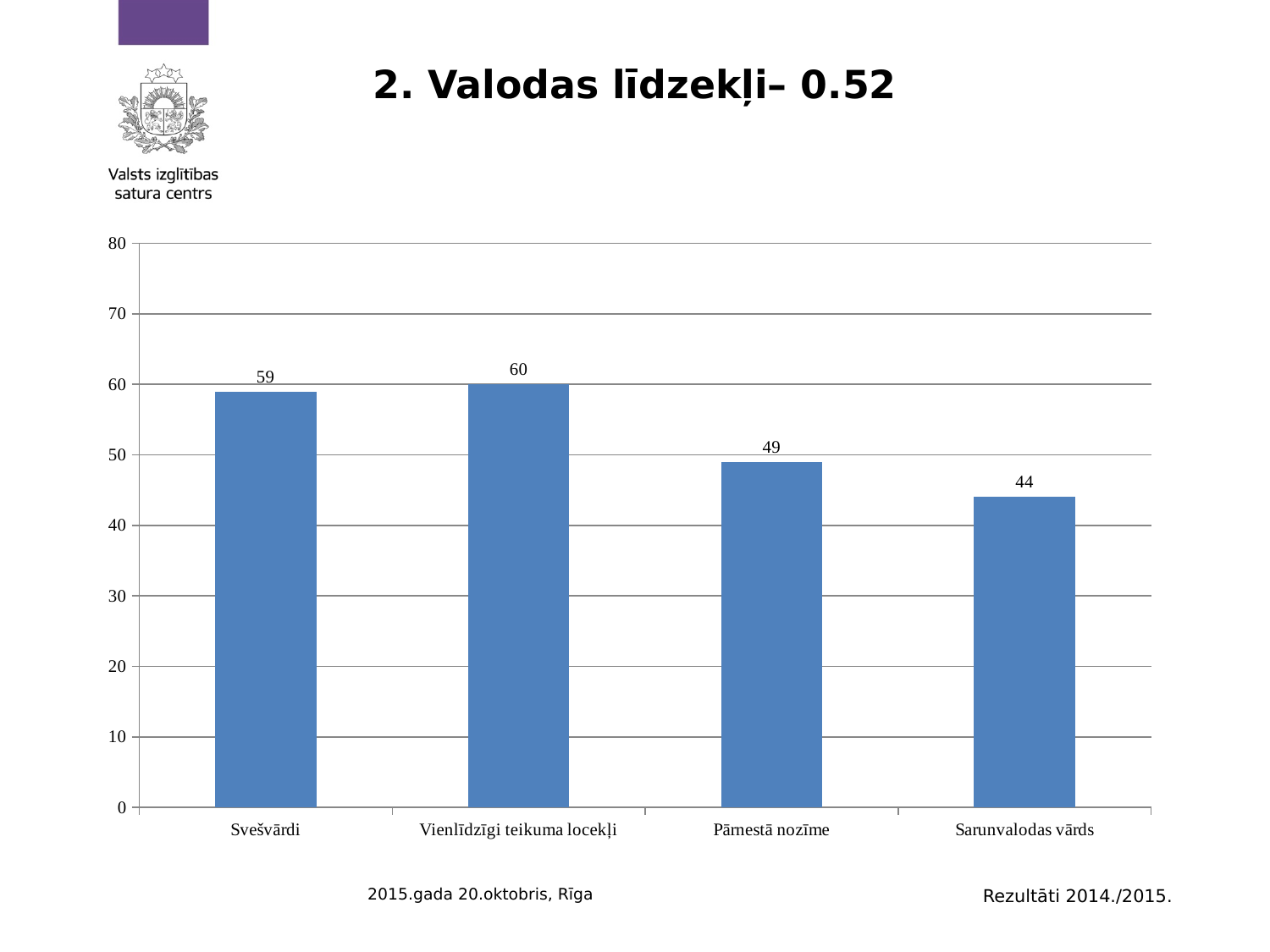

# 2. Valodas līdzekļi– 0.52

### Chart

| Category |  |
|---|---|
| Svešvārdi | 59.0 |
| Vienlīdzīgi teikuma locekļi | 60.0 |
| Pārnestā nozīme | 49.0 |
| Sarunvalodas vārds | 44.0 |
2015.gada 20.oktobris, Rīga
Rezultāti 2014./2015.